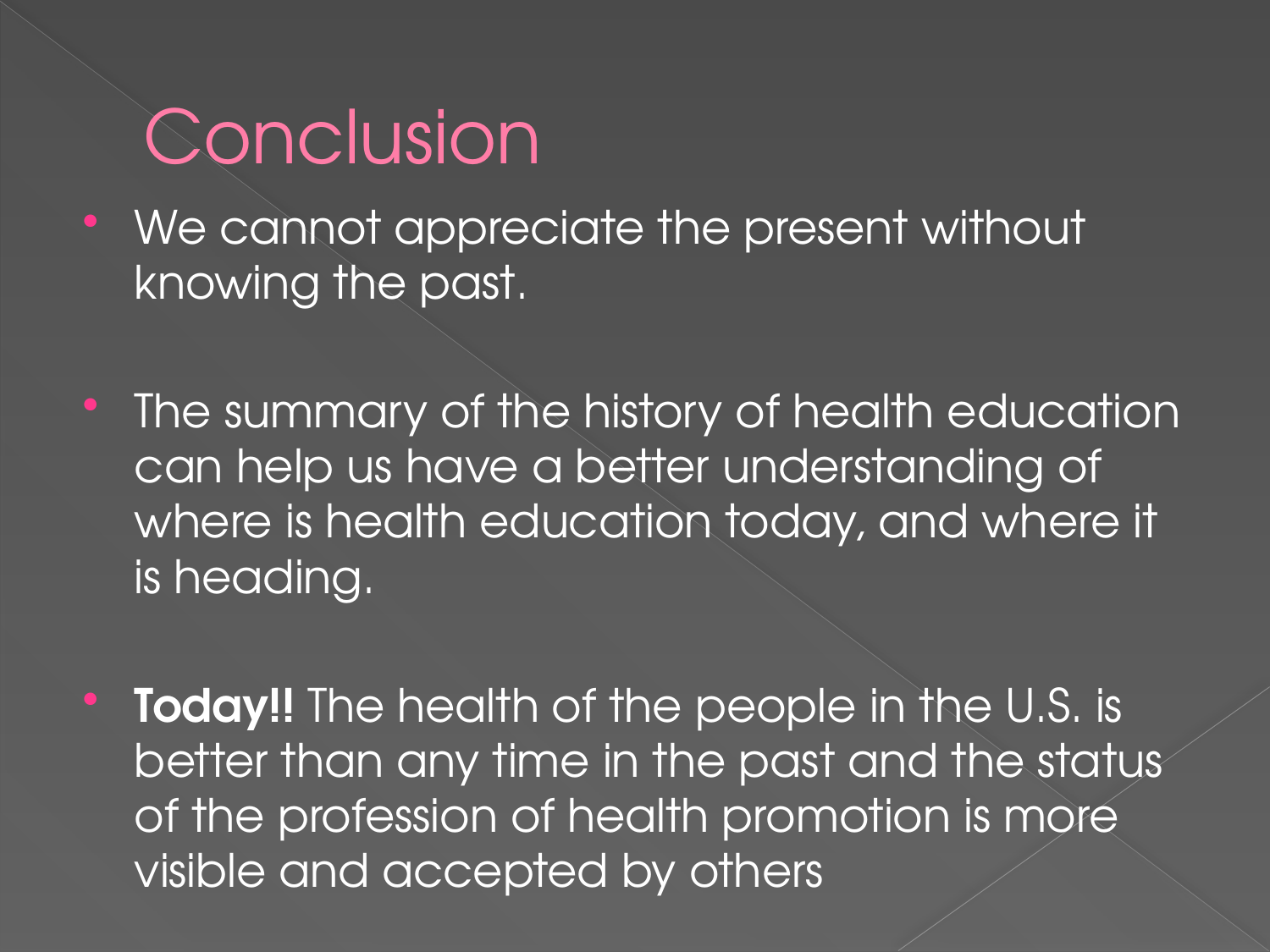

# Conclusion
We cannot appreciate the present without knowing the past.

The summary of the history of health education can help us have a better understanding of where is health education today, and where it is heading.

Today!! The health of the people in the U.S. is better than any time in the past and the status of the profession of health promotion is more visible and accepted by others